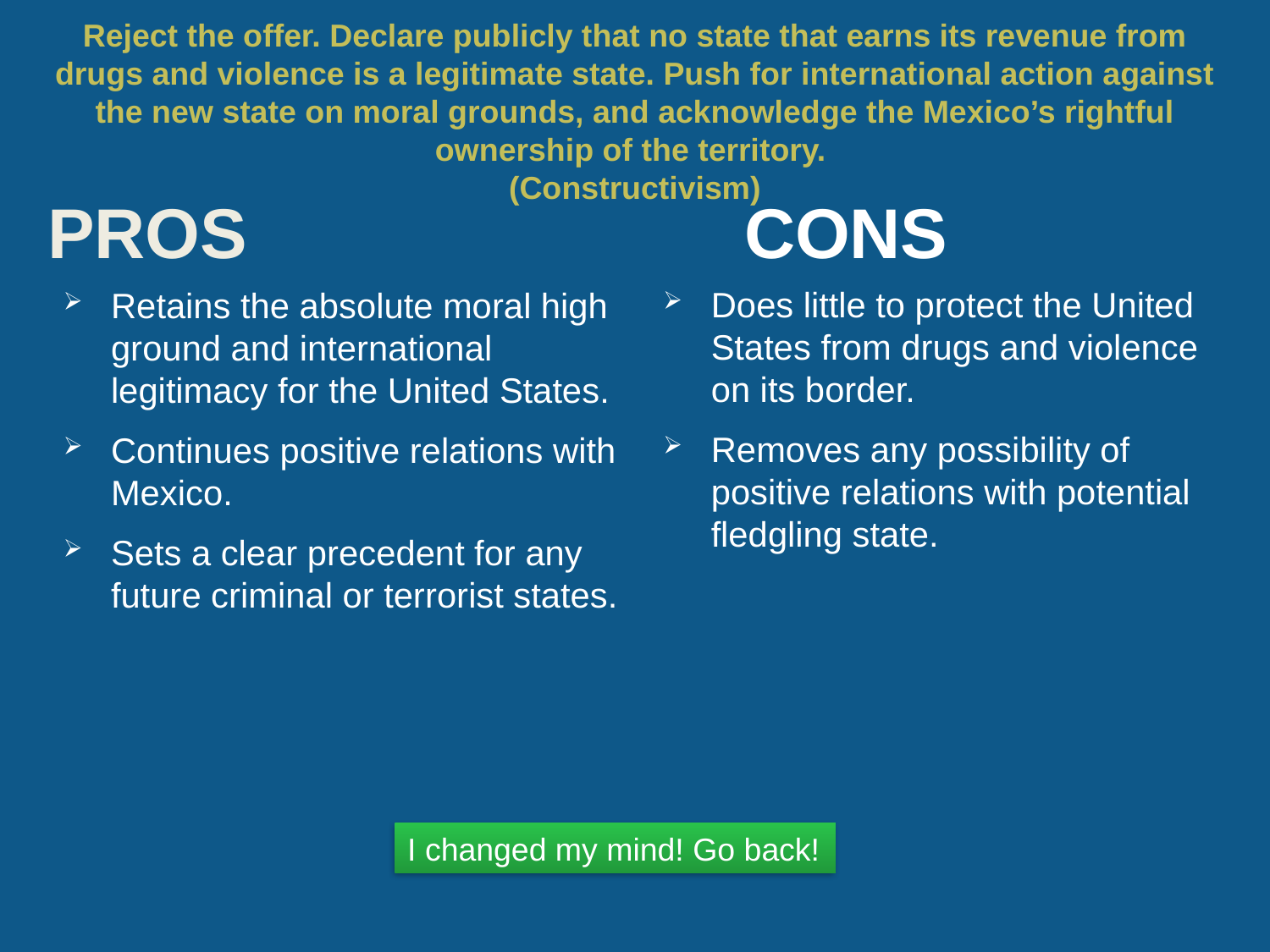

# Reject the offer. Declare publicly that no state that earns its revenue from drugs and violence is a legitimate state. Push for international action against the new state on moral grounds, and acknowledge the Mexico’s rightful ownership of the territory. (Constructivism)
Does little to protect the United States from drugs and violence on its border.
Removes any possibility of positive relations with potential fledgling state.
Retains the absolute moral high ground and international legitimacy for the United States.
Continues positive relations with Mexico.
Sets a clear precedent for any future criminal or terrorist states.